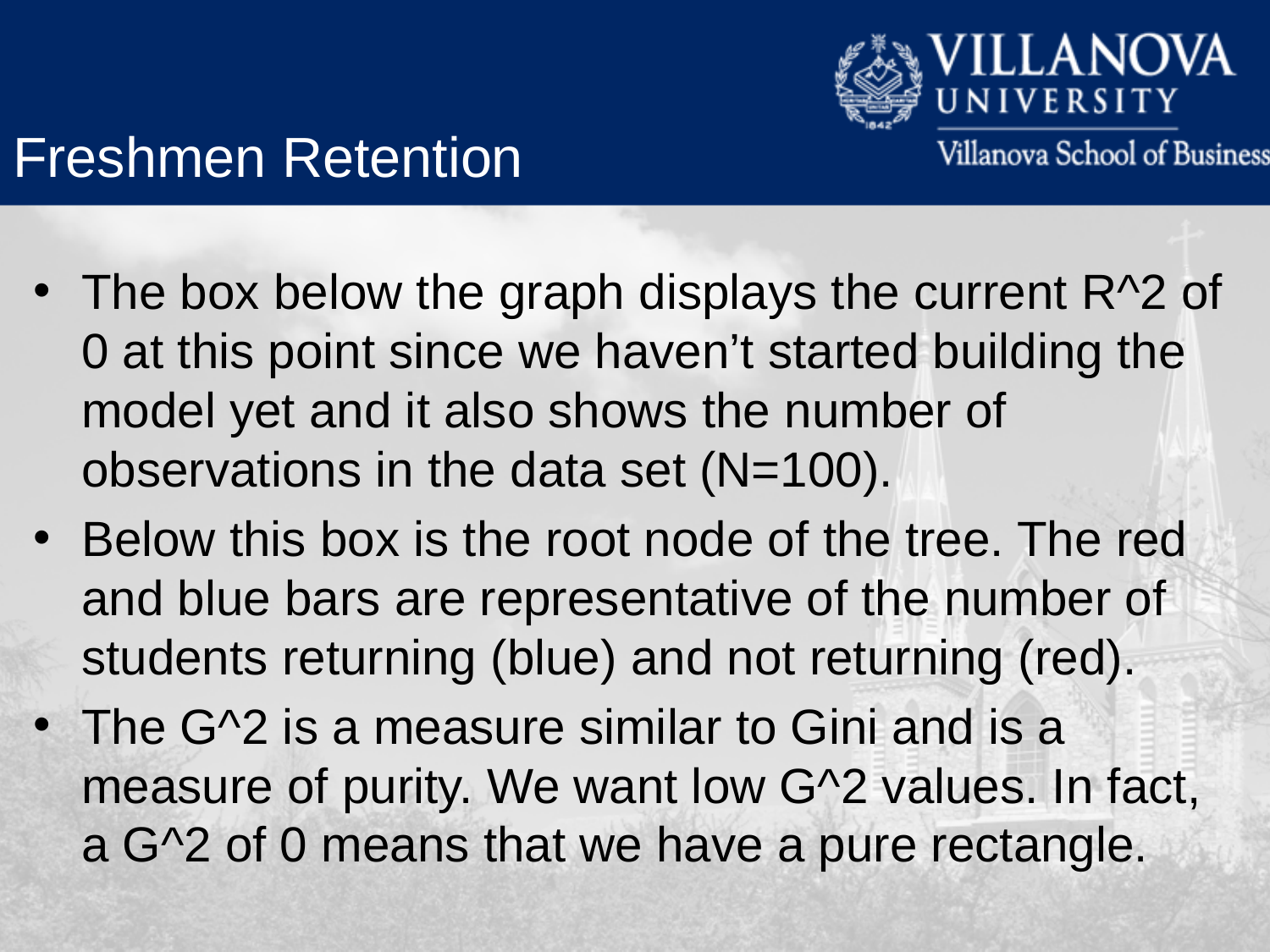

Freshmen Retention
The box below the graph displays the current R^2 of 0 at this point since we haven’t started building the model yet and it also shows the number of observations in the data set (N=100).
Below this box is the root node of the tree. The red and blue bars are representative of the number of students returning (blue) and not returning (red).
The G^2 is a measure similar to Gini and is a measure of purity. We want low G^2 values. In fact, a G^2 of 0 means that we have a pure rectangle.